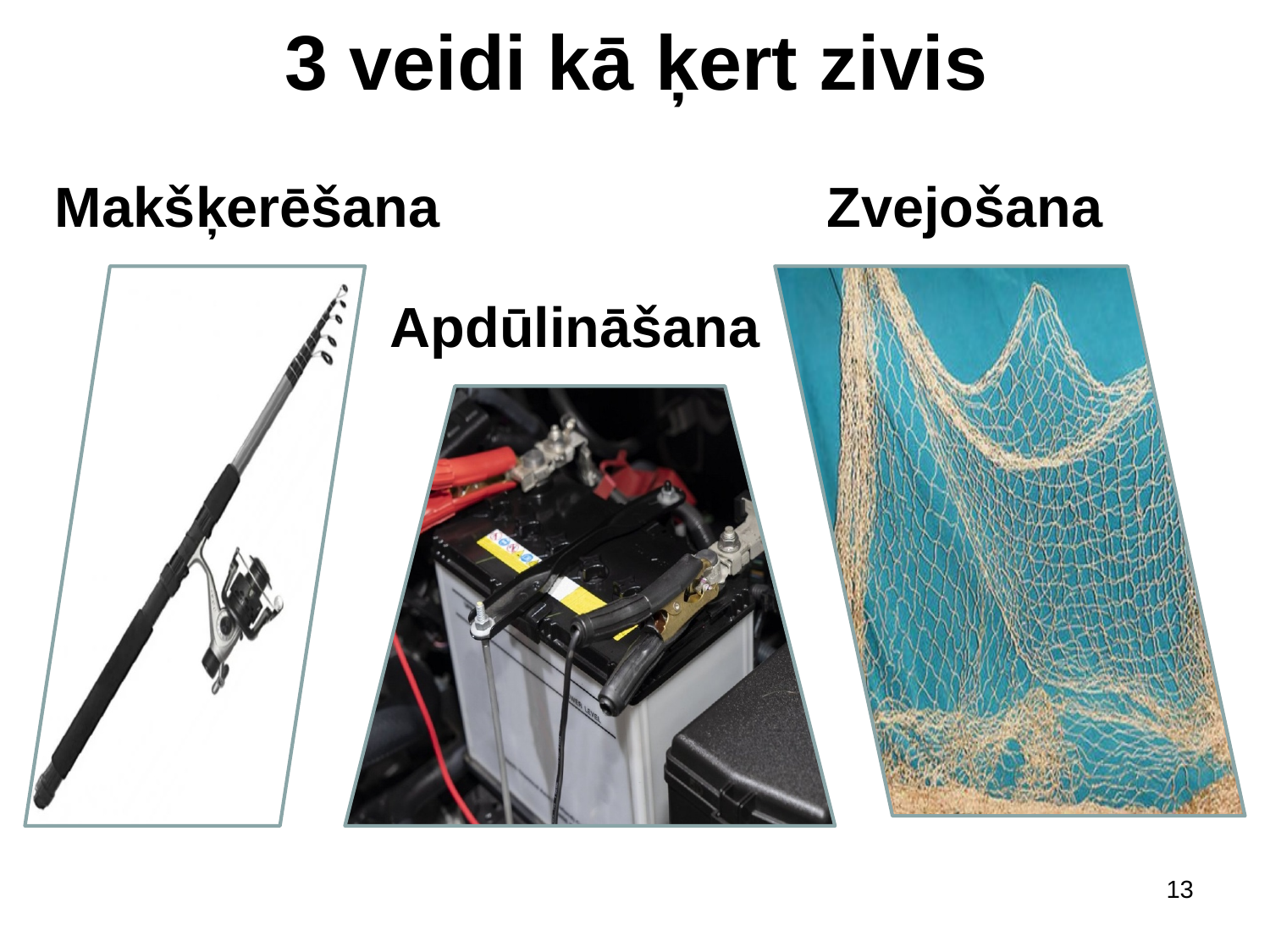

3 veidi kā ķert zivis
Makšķerēšana
Zvejošana

Apdūlināšana

13